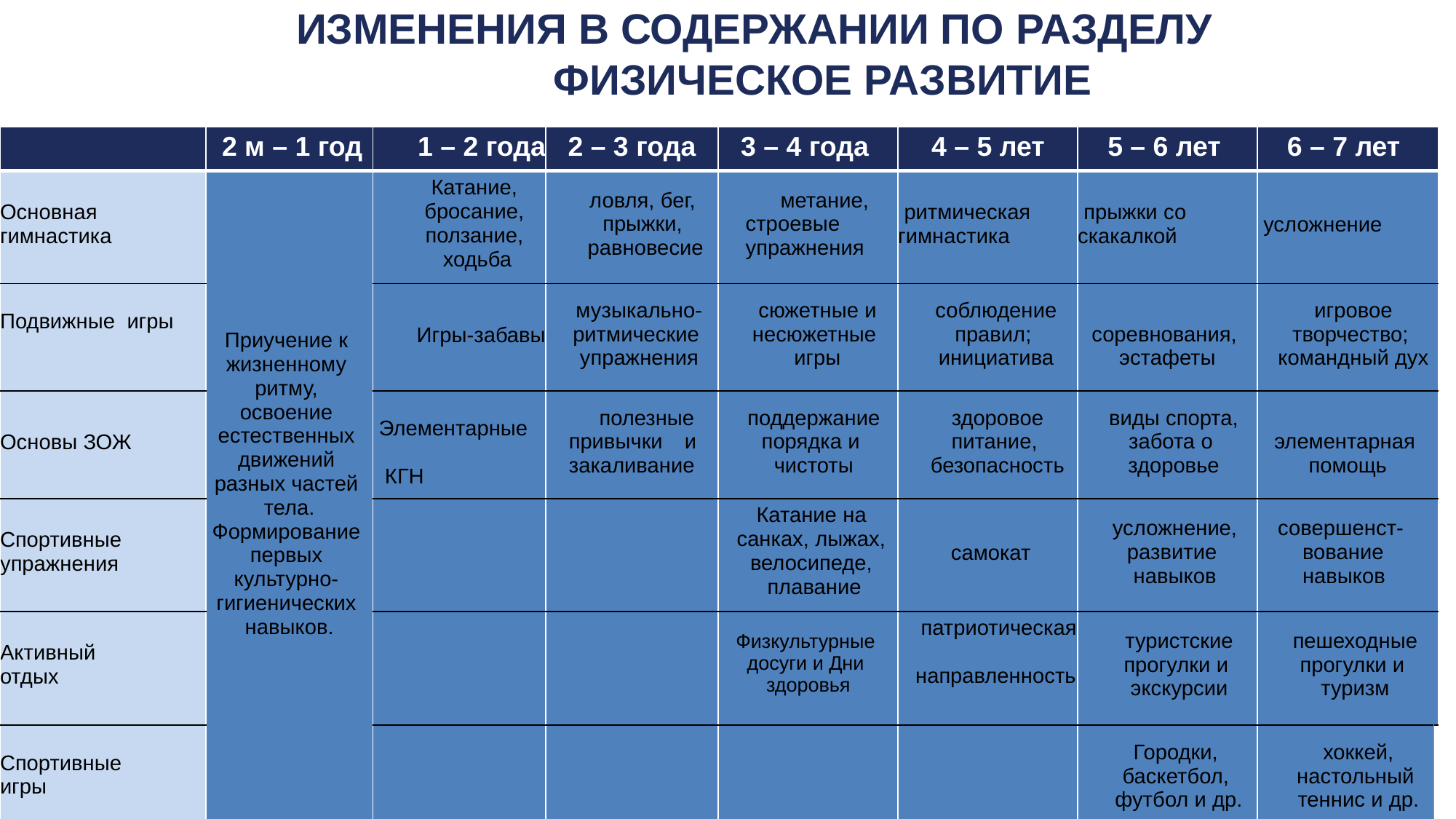

# ИЗМЕНЕНИЯ В СОДЕРЖАНИИ ПО РАЗДЕЛУ  ФИЗИЧЕСКОЕ РАЗВИТИЕ
|  | 2 м – 1 год | 1 – 2 года | 2 – 3 года | 3 – 4 года | 4 – 5 лет | 5 – 6 лет | 6 – 7 лет |  |
| --- | --- | --- | --- | --- | --- | --- | --- | --- |
| Основная гимнастика | Приучение к жизненному ритму, освоение естественных движений разных частей тела. Формирование первых культурно- гигиенических навыков. | Катание, бросание, ползание, ходьба | ловля, бег, прыжки, равновесие | метание, строевые упражнения | ритмическая гимнастика | прыжки со скакалкой | усложнение |  |
| Подвижные игры |  | Игры-забавы | музыкально- ритмические упражнения | сюжетные и несюжетные игры | соблюдение правил; инициатива | соревнования, эстафеты | игровое творчество; командный дух |  |
| Основы ЗОЖ |  | Элементарные КГН | полезные привычки и закаливание | поддержание порядка и чистоты | здоровое питание, безопасность | виды спорта, забота о здоровье | элементарная помощь |  |
| Спортивные упражнения |  |  |  | Катание на санках, лыжах, велосипеде, плавание | самокат | усложнение, развитие навыков | совершенст- вование навыков |  |
| Активный отдых |  |  |  | Физкультурные досуги и Дни здоровья | патриотическая направленность | туристские прогулки и экскурсии | пешеходные прогулки и туризм |  |
| Спортивные игры |  |  |  |  |  | Городки, баскетбол, футбол и др. | хоккей, настольный теннис и др. |  |